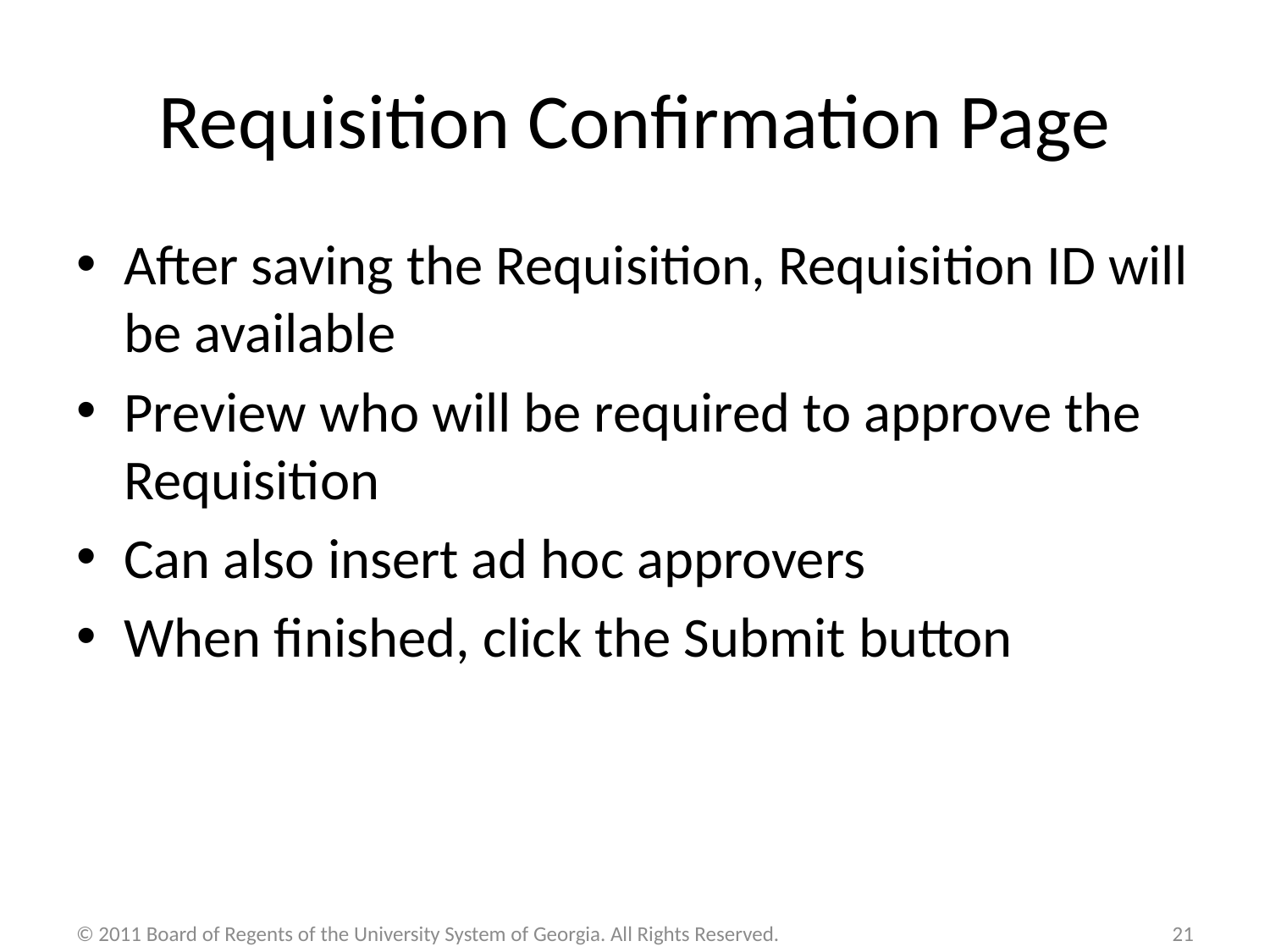

# Requisition Confirmation Page
After saving the Requisition, Requisition ID will be available
Preview who will be required to approve the Requisition
Can also insert ad hoc approvers
When finished, click the Submit button
© 2011 Board of Regents of the University System of Georgia. All Rights Reserved.
21